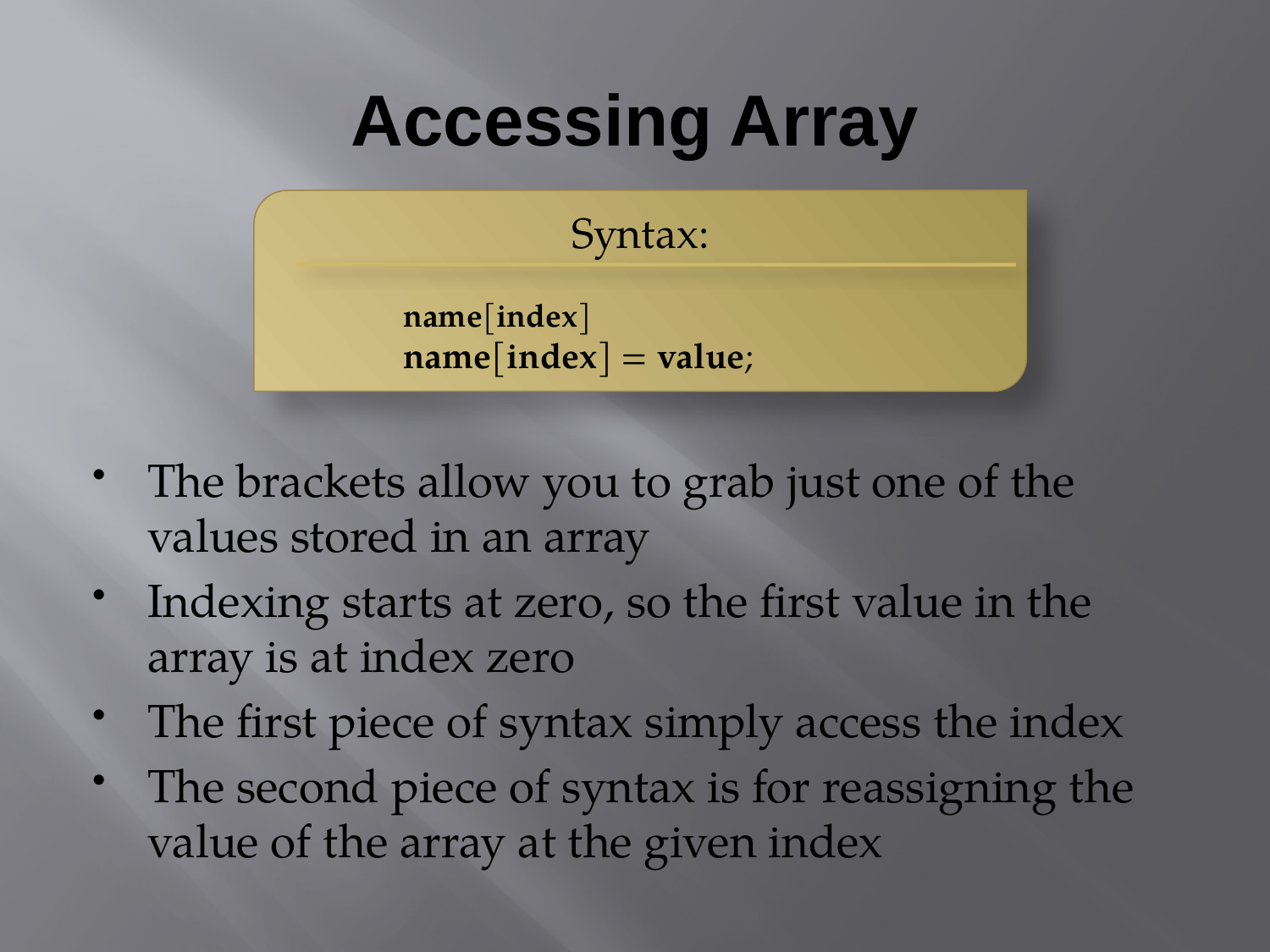

# Accessing Array
Syntax:

	name[index]
	name[index] = value;
The brackets allow you to grab just one of the values stored in an array
Indexing starts at zero, so the first value in the array is at index zero
The first piece of syntax simply access the index
The second piece of syntax is for reassigning the value of the array at the given index